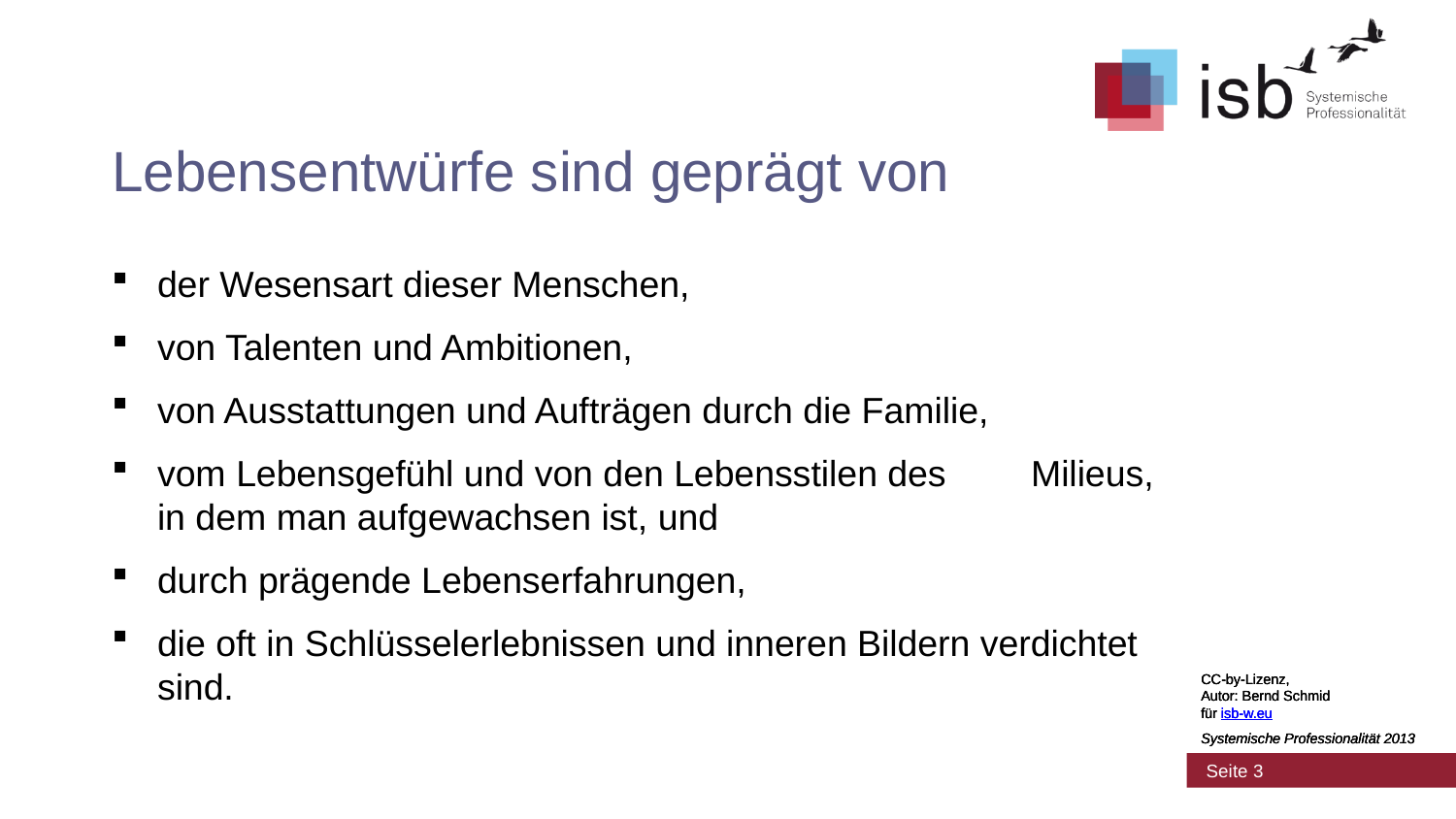

# Lebensentwürfe sind geprägt von
der Wesensart dieser Menschen,
von Talenten und Ambitionen,
von Ausstattungen und Aufträgen durch die Familie,
vom Lebensgefühl und von den Lebensstilen des 	Milieus, in dem man aufgewachsen ist, und
durch prägende Lebenserfahrungen,
die oft in Schlüsselerlebnissen und inneren Bildern verdichtet sind.

CC-by-Lizenz,
Autor: Bernd Schmid
für isb-w.eu
Systemische Professionalität 2013

CC-by-Lizenz,
Autor: Bernd Schmid
für isb-w.eu
Systemische Professionalität 2013
 Seite 3